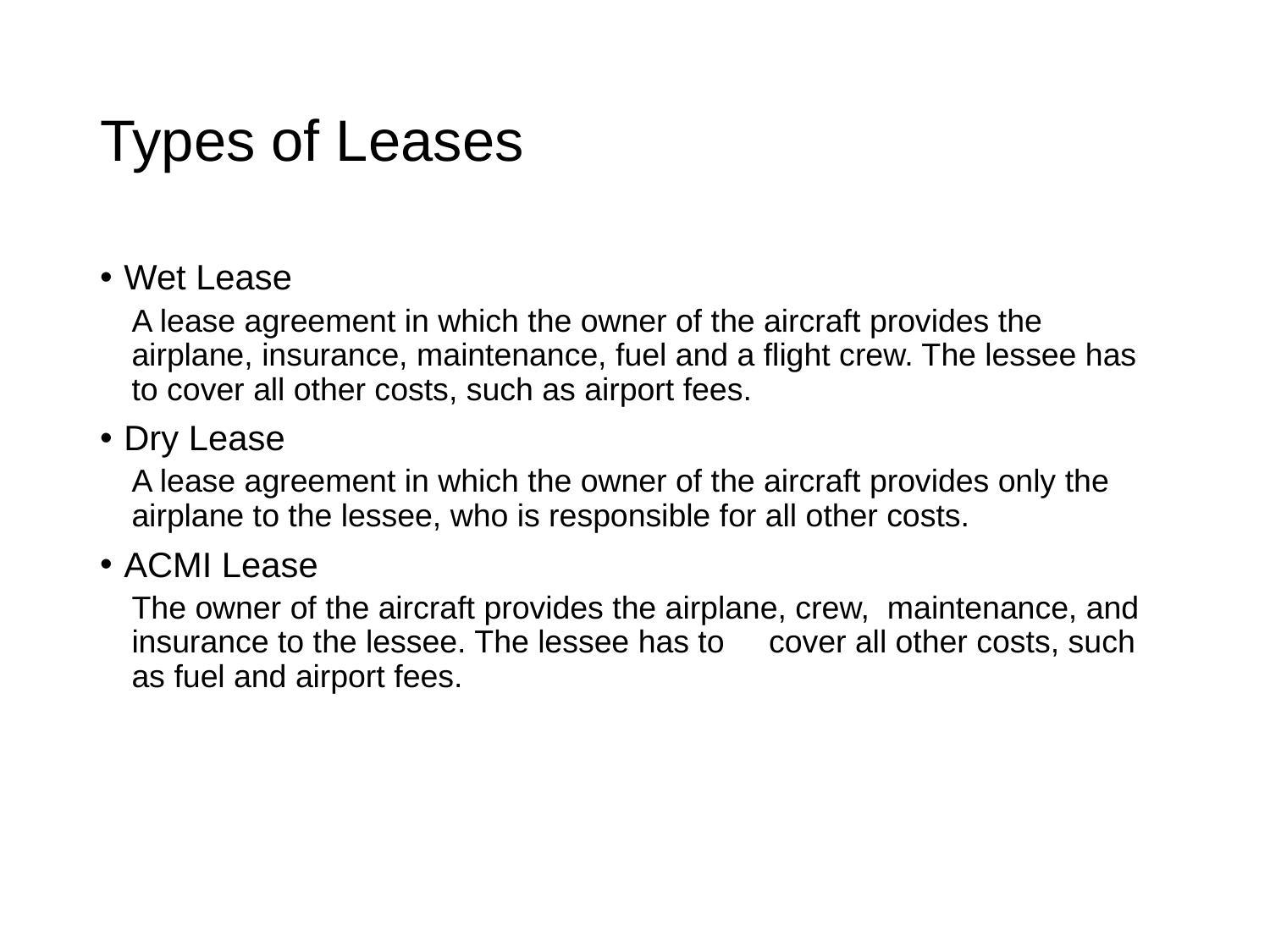

# Types of Leases
Wet Lease
A lease agreement in which the owner of the aircraft provides the airplane, insurance, maintenance, fuel and a flight crew. The lessee has to cover all other costs, such as airport fees.
Dry Lease
A lease agreement in which the owner of the aircraft provides only the airplane to the lessee, who is responsible for all other costs.
ACMI Lease
The owner of the aircraft provides the airplane, crew,  maintenance, and insurance to the lessee. The lessee has to     cover all other costs, such as fuel and airport fees.